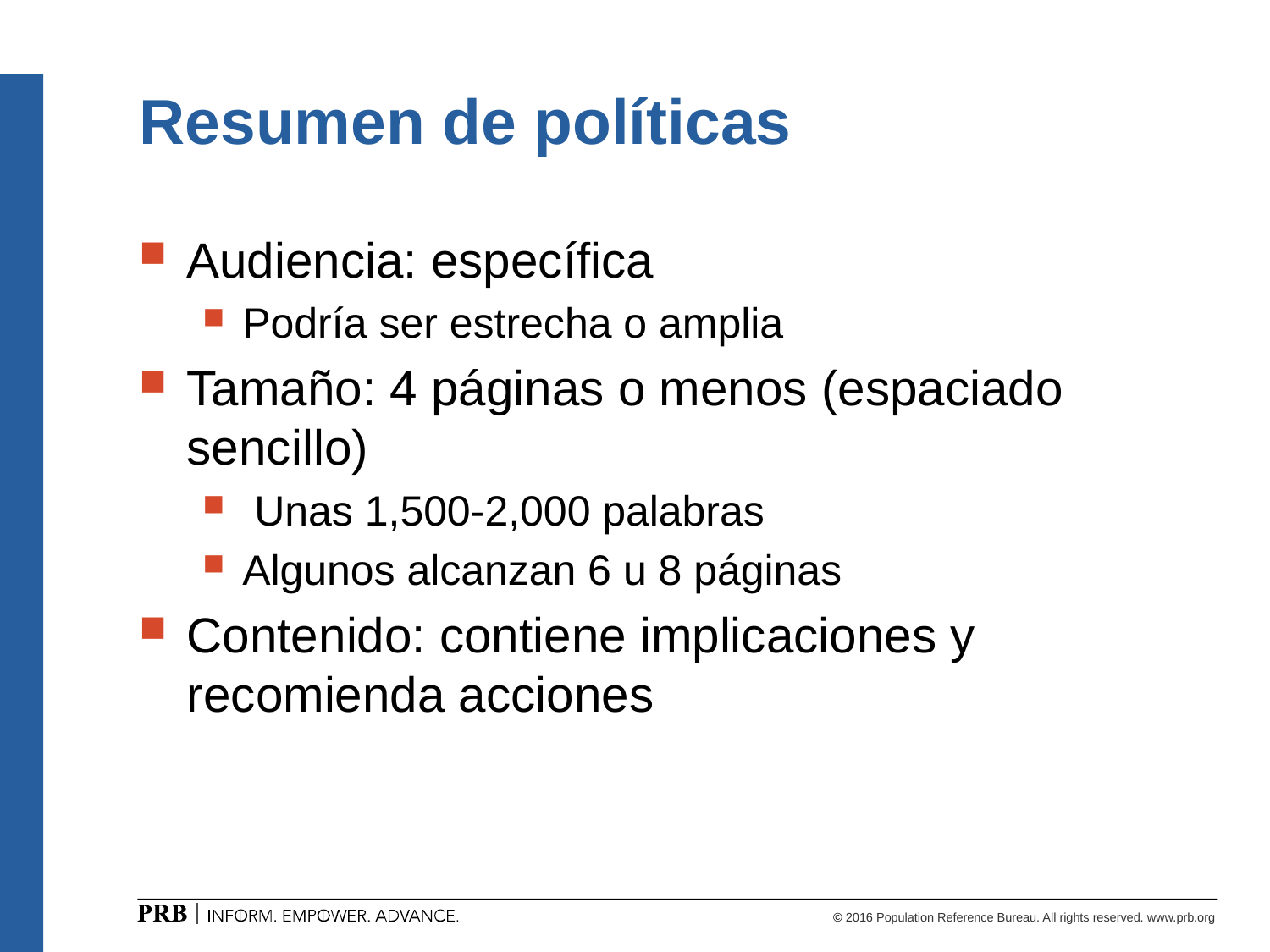

# Resumen de políticas
Audiencia: específica
Podría ser estrecha o amplia
Tamaño: 4 páginas o menos (espaciado sencillo)
 Unas 1,500-2,000 palabras
Algunos alcanzan 6 u 8 páginas
Contenido: contiene implicaciones y recomienda acciones